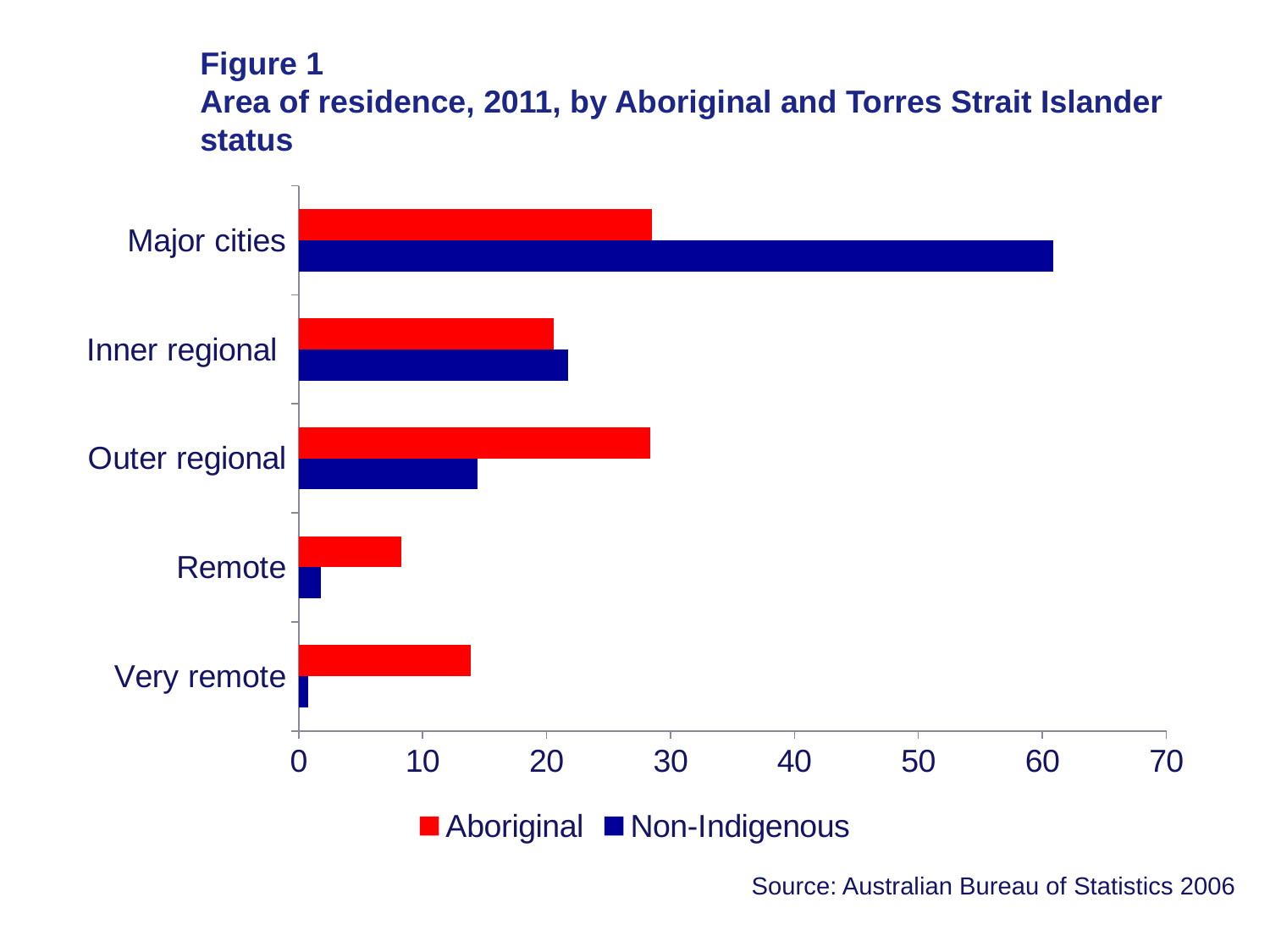

Figure 1
Area of residence, 2011, by Aboriginal and Torres Strait Islander status

### Chart

| Category | Non-Indigenous | Aboriginal |
|---|---|---|
| Very remote | 0.760480535373214 | 13.887190581448237 |
| Remote | 1.822262066204672 | 8.315697063757074 |
| Outer regional | 14.45916471315245 | 28.342660960353626 |
| Inner regional  | 21.74895431609709 | 20.54351063663009 |
| Major cities | 60.88085796120339 | 28.516672153506093 |
Source: Australian Bureau of Statistics 2006